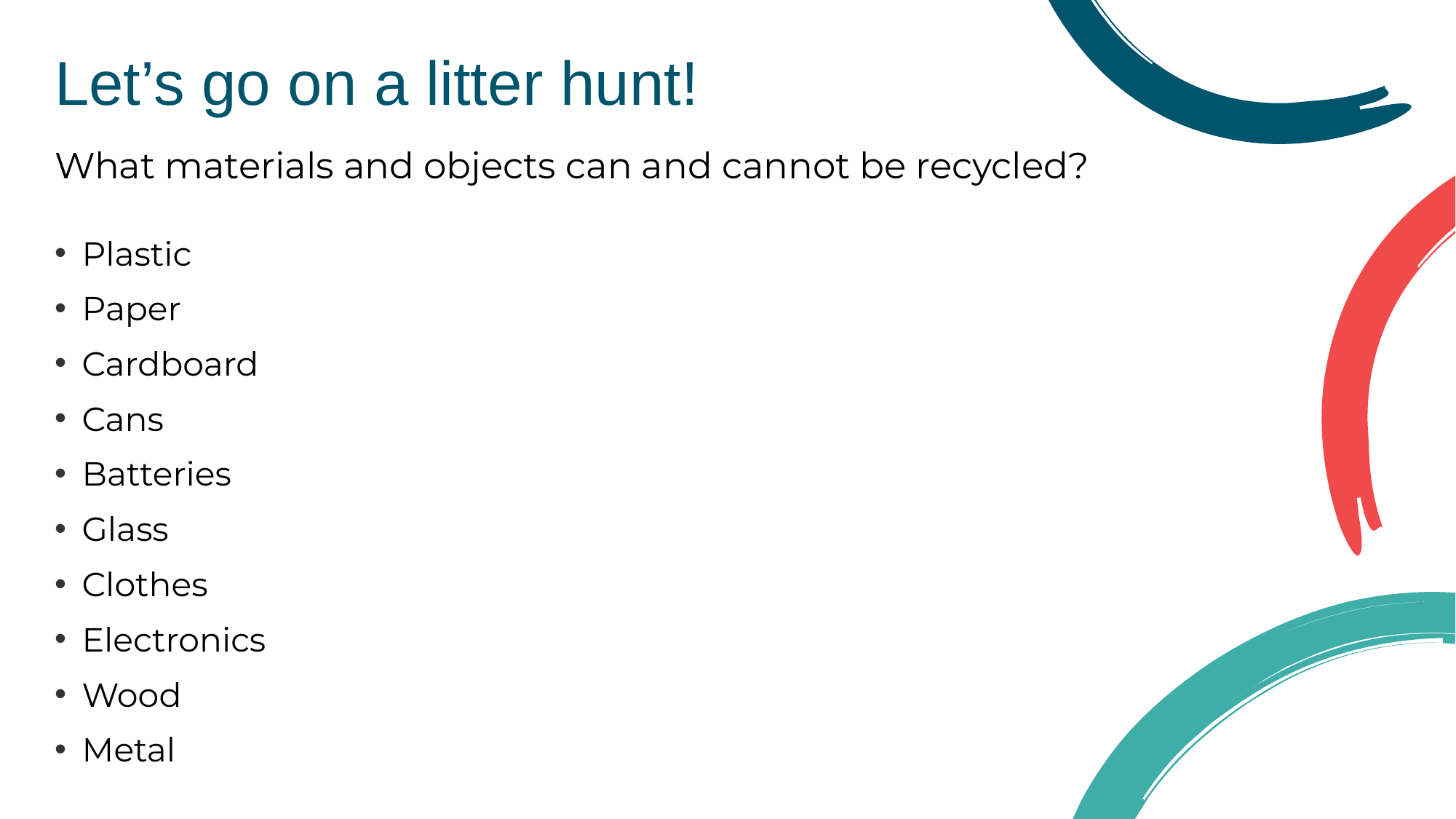

# Let’s go on a litter hunt!
What materials and objects can and cannot be recycled?
Plastic
Paper
Cardboard
Cans
Batteries
Glass
Clothes
Electronics
Wood
Metal